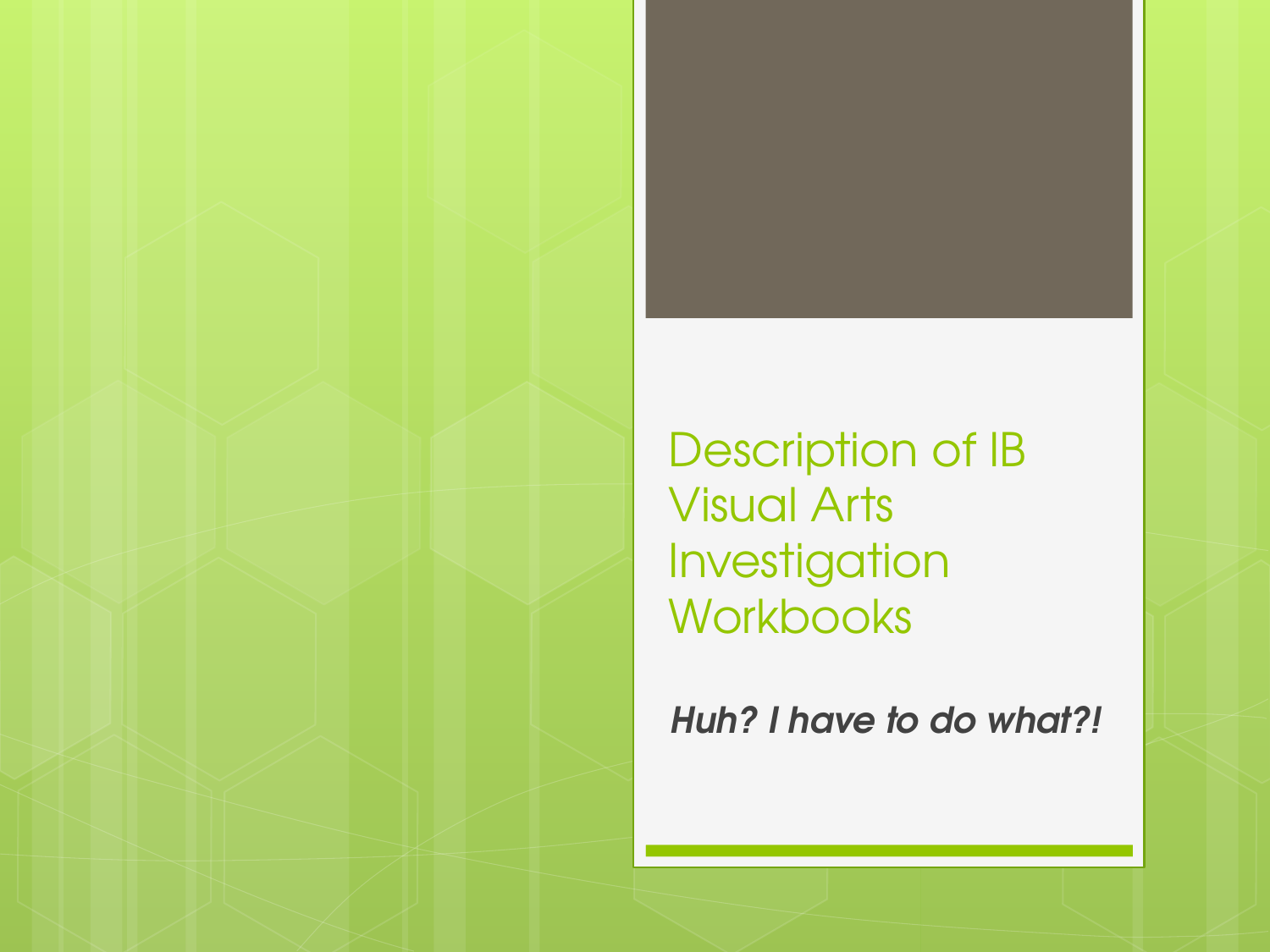

# Description of IB Visual Arts Investigation Workbooks

Huh? I have to do what?!